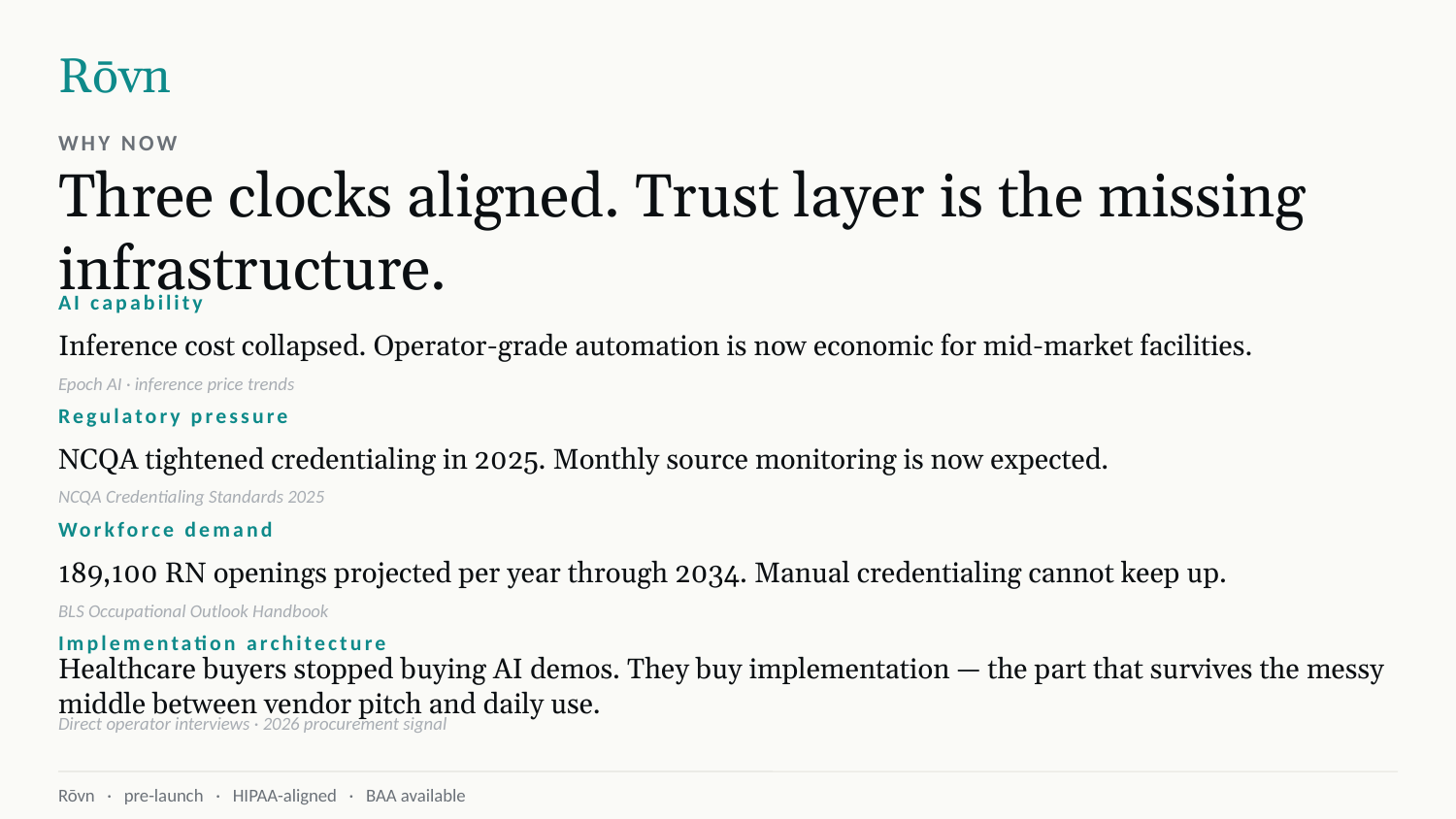

Rōvn
WHY NOW
Three clocks aligned. Trust layer is the missing infrastructure.
AI capability
Inference cost collapsed. Operator-grade automation is now economic for mid-market facilities.
Epoch AI · inference price trends
Regulatory pressure
NCQA tightened credentialing in 2025. Monthly source monitoring is now expected.
NCQA Credentialing Standards 2025
Workforce demand
189,100 RN openings projected per year through 2034. Manual credentialing cannot keep up.
BLS Occupational Outlook Handbook
Implementation architecture
Healthcare buyers stopped buying AI demos. They buy implementation — the part that survives the messy middle between vendor pitch and daily use.
Direct operator interviews · 2026 procurement signal

Rōvn   ·   pre-launch   ·   HIPAA-aligned   ·   BAA available